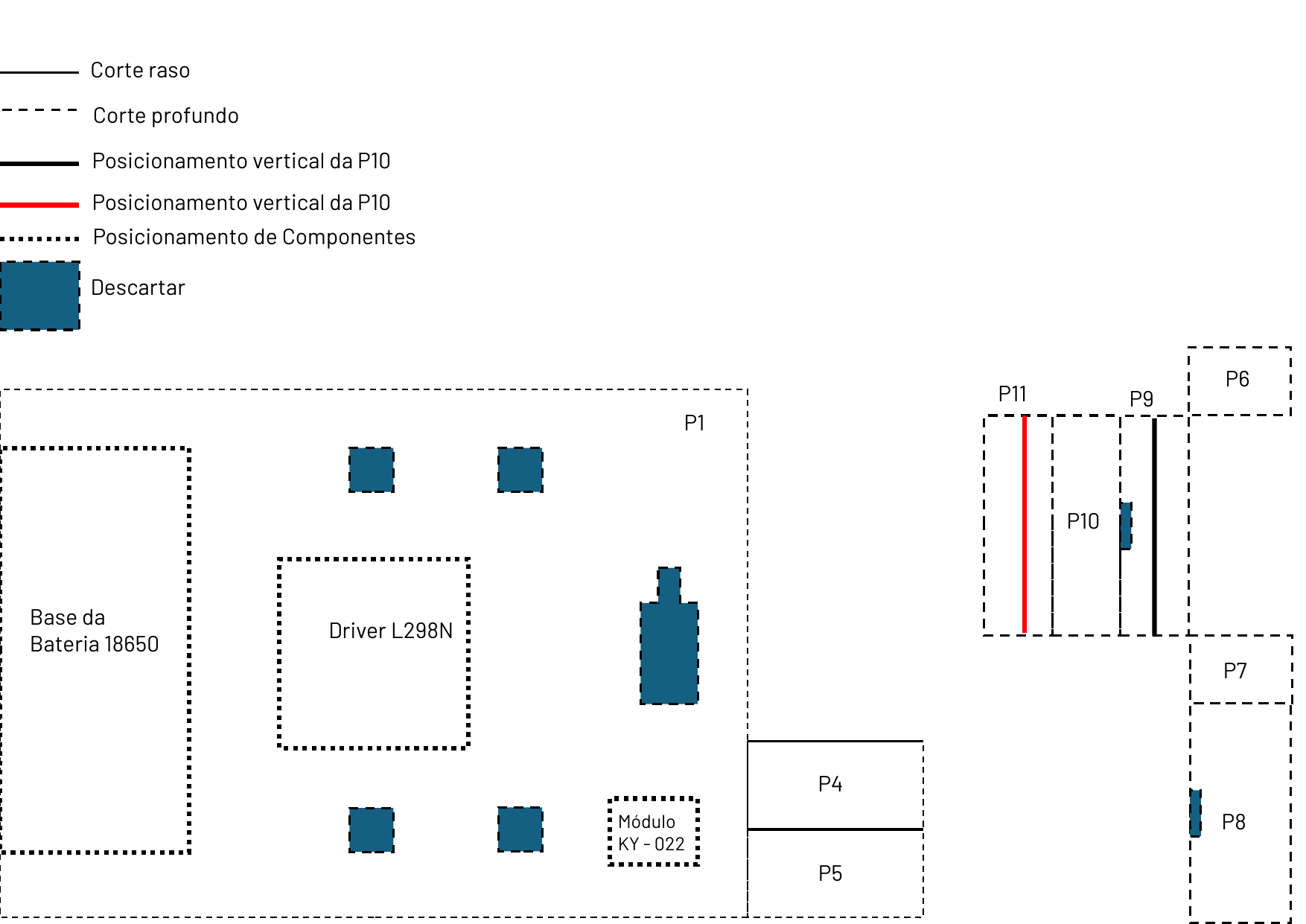

Corte raso
Corte profundo
Posicionamento vertical da P10
Posicionamento vertical da P10
Posicionamento de Componentes

Descartar

P6
P11
P9

P1

P10

Base da Bateria 18650
Driver L298N
P7

P4

P8
Módulo KY - 022

P5